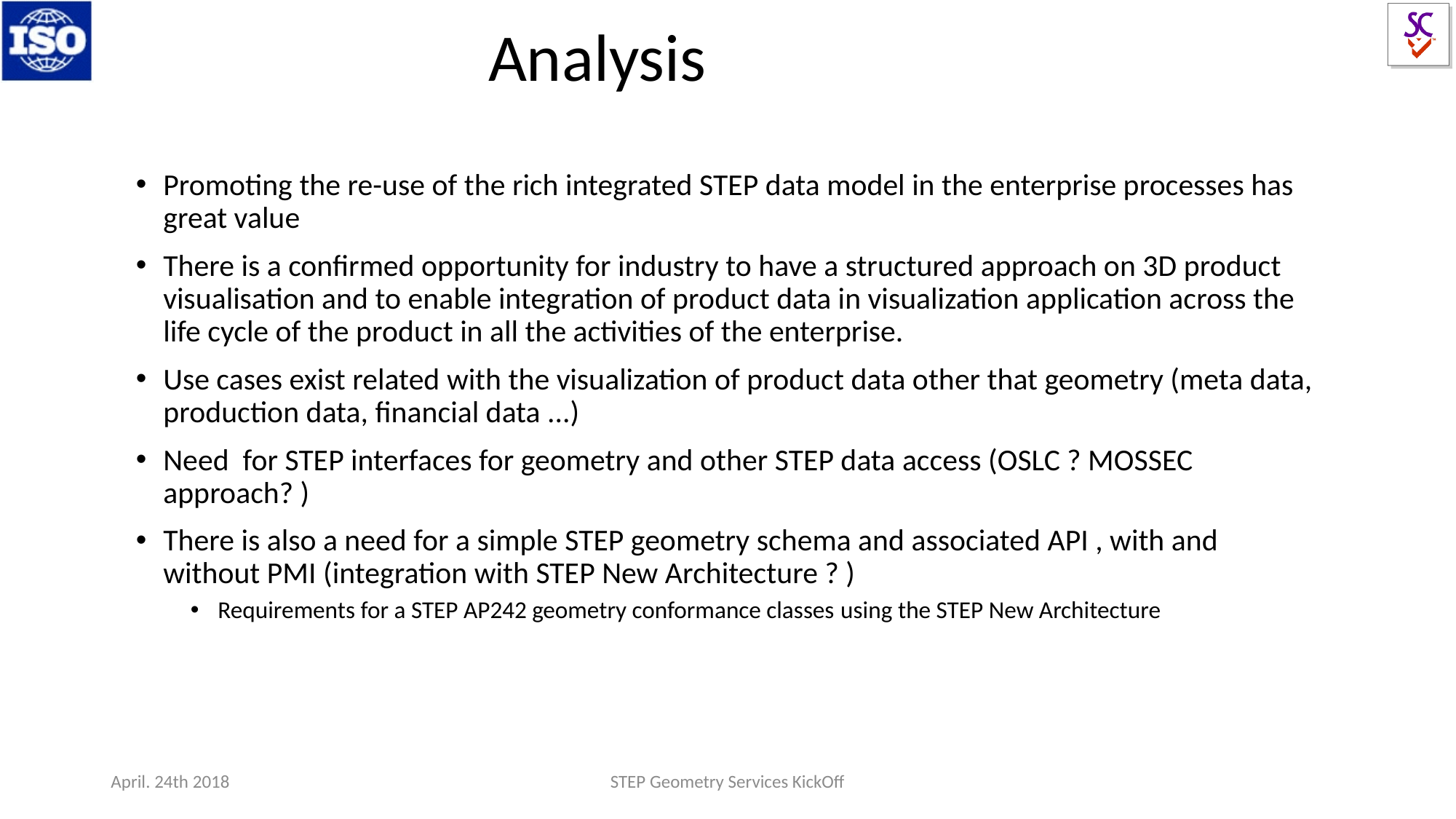

# Analysis
Promoting the re-use of the rich integrated STEP data model in the enterprise processes has great value
There is a confirmed opportunity for industry to have a structured approach on 3D product visualisation and to enable integration of product data in visualization application across the life cycle of the product in all the activities of the enterprise.
Use cases exist related with the visualization of product data other that geometry (meta data, production data, financial data ...)
Need  for STEP interfaces for geometry and other STEP data access (OSLC ? MOSSEC approach? )
There is also a need for a simple STEP geometry schema and associated API , with and without PMI (integration with STEP New Architecture ? )
Requirements for a STEP AP242 geometry conformance classes using the STEP New Architecture
April. 24th 2018
STEP Geometry Services KickOff